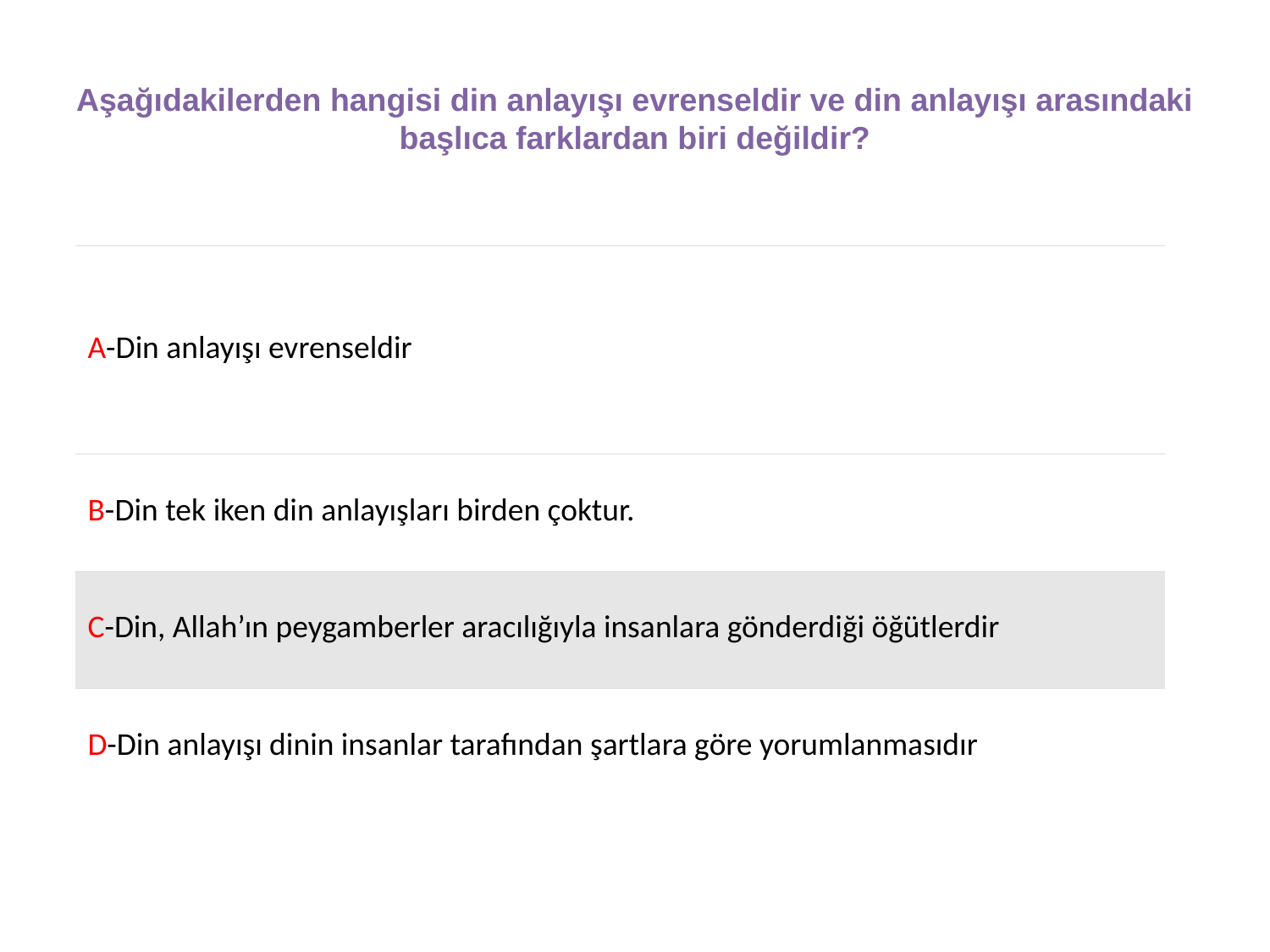

# Aşağıdakilerden hangisi din anlayışı evrenseldir ve din anlayışı arasındaki başlıca farklardan biri değildir?
| A-Din anlayışı evrenseldir |
| --- |
| B-Din tek iken din anlayışları birden çoktur. |
| C-Din, Allah’ın peygamberler aracılığıyla insanlara gönderdiği öğütlerdir |
| D-Din anlayışı dinin insanlar tarafından şartlara göre yorumlanmasıdır |

| A |
| --- |
| B |
| C |
| D |